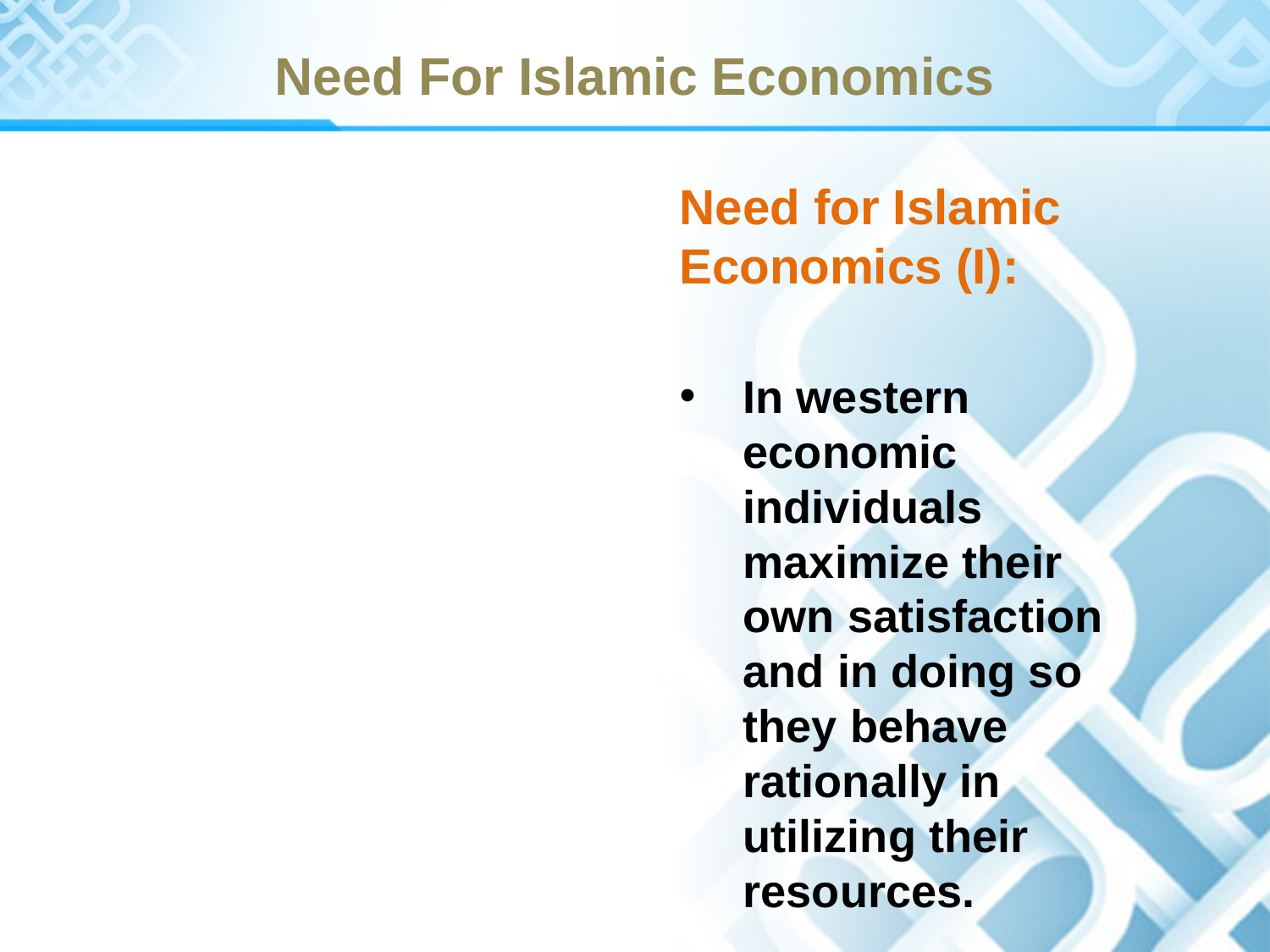

Need For Islamic Economics
Need for Islamic Economics (I):

In western economic individuals maximize their own satisfaction and in doing so they behave rationally in utilizing their resources.